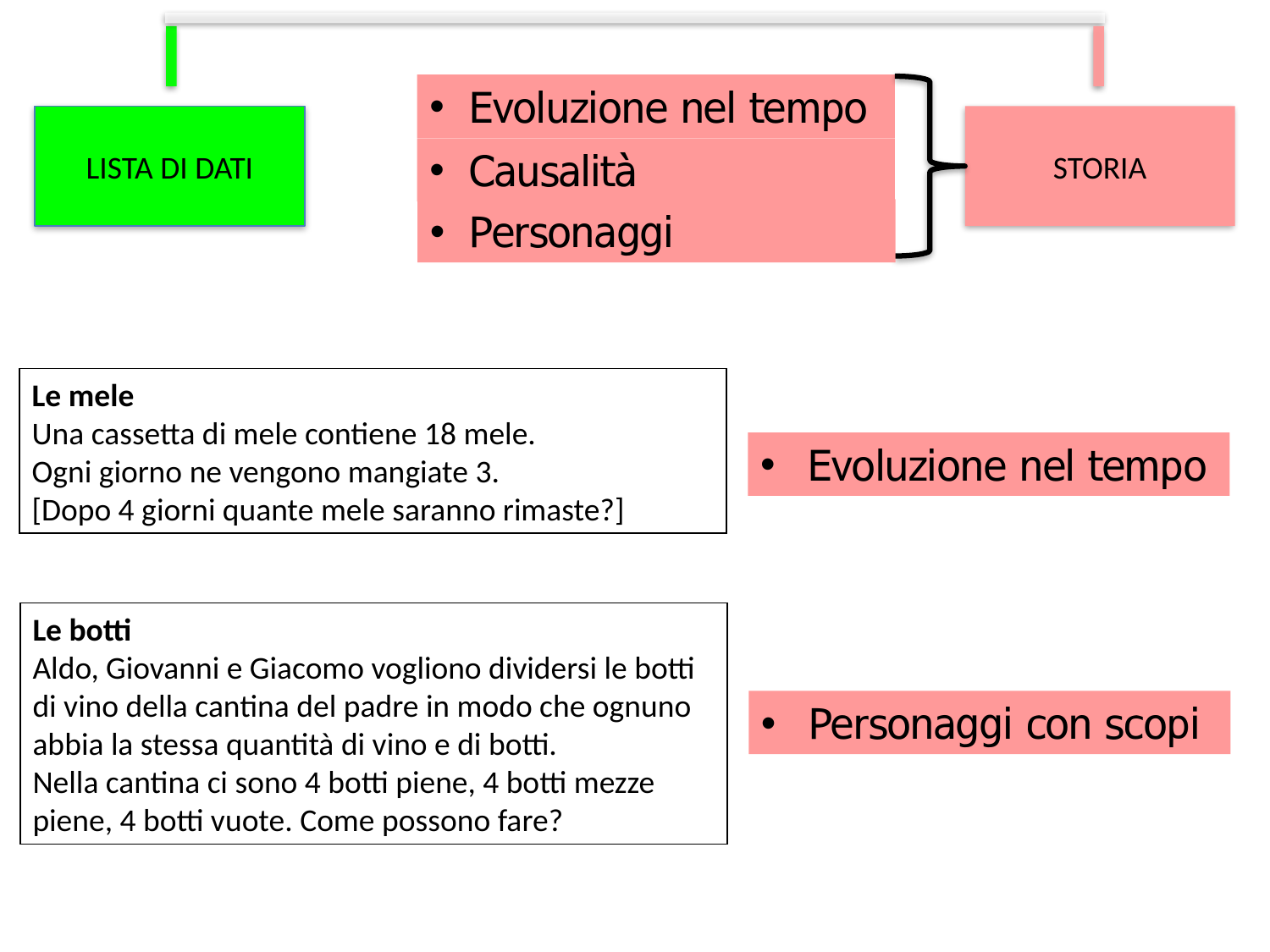

Evoluzione nel tempo

LISTA DI DATI
STORIA
Causalità
Personaggi
Le mele
Una cassetta di mele contiene 18 mele.
Ogni giorno ne vengono mangiate 3.
[Dopo 4 giorni quante mele saranno rimaste?]
Evoluzione nel tempo
Le botti
Aldo, Giovanni e Giacomo vogliono dividersi le botti di vino della cantina del padre in modo che ognuno abbia la stessa quantità di vino e di botti.
Nella cantina ci sono 4 botti piene, 4 botti mezze piene, 4 botti vuote. Come possono fare?
Personaggi con scopi